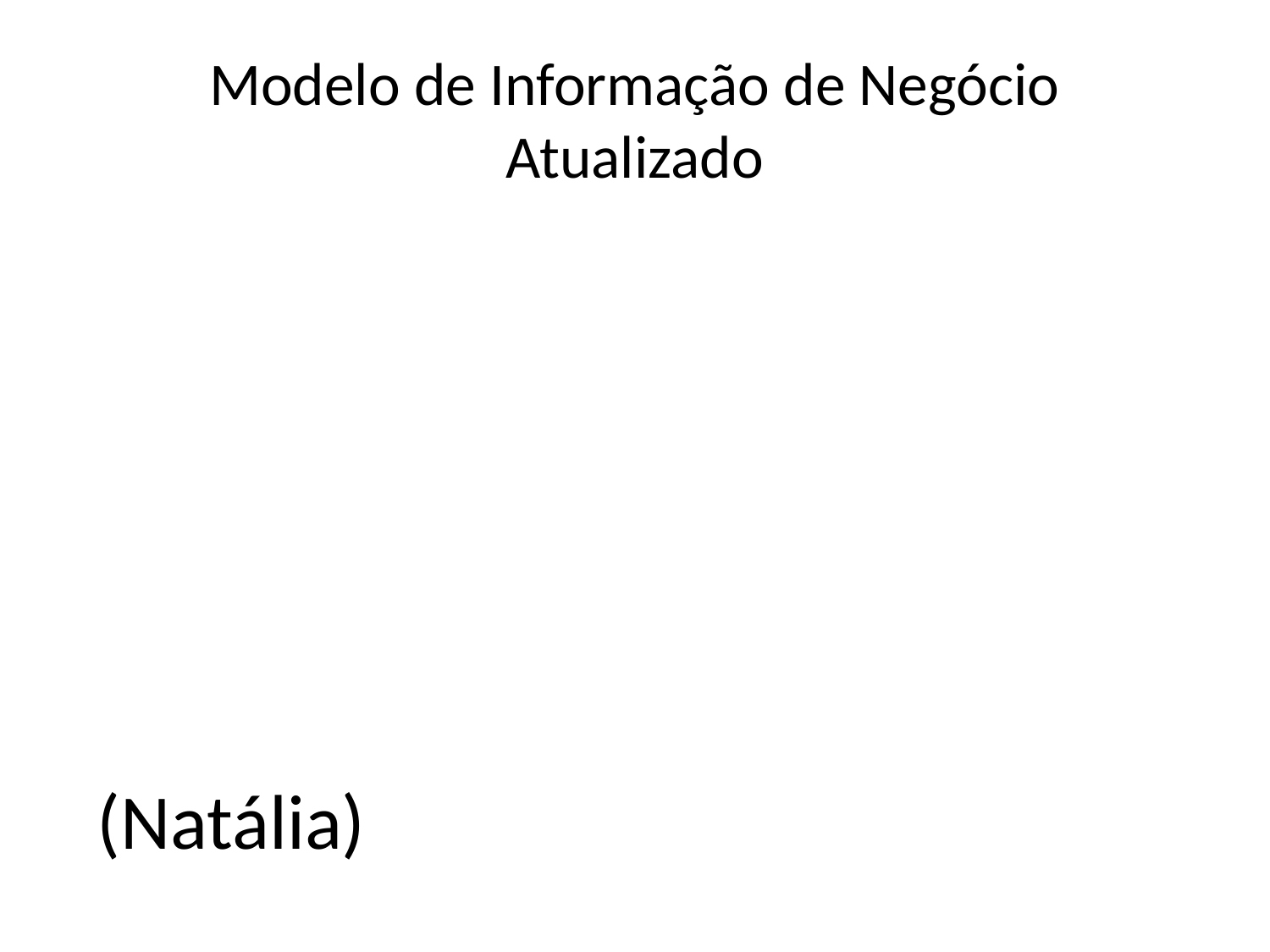

# Modelo de Informação de Negócio Atualizado
(Natália)